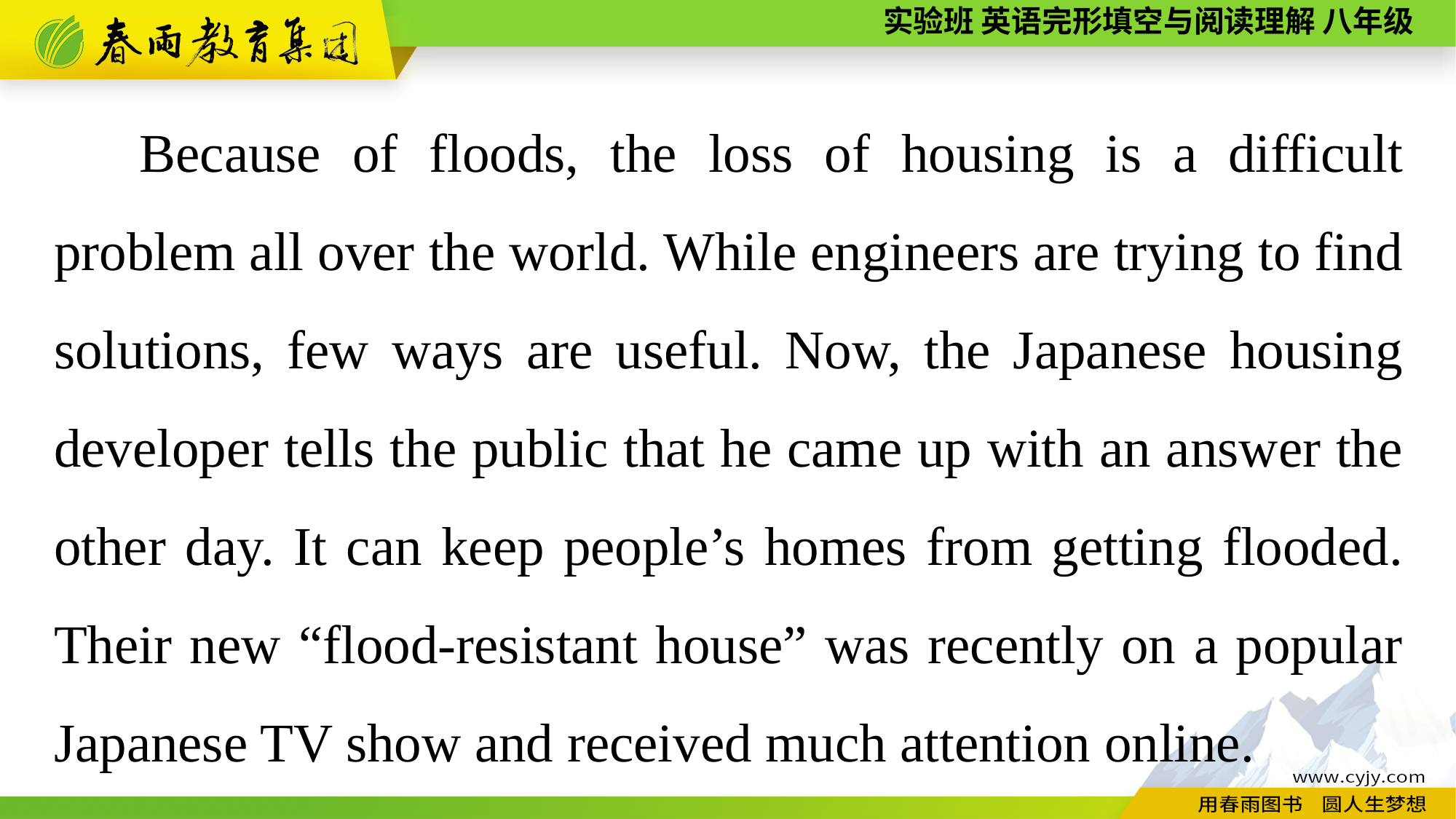

Because of floods, the loss of housing is a difficult problem all over the world. While engineers are trying to find solutions, few ways are useful. Now, the Japanese housing developer tells the public that he came up with an answer the other day. It can keep people’s homes from getting flooded. Their new “flood-resistant house” was recently on a popular Japanese TV show and received much attention online.